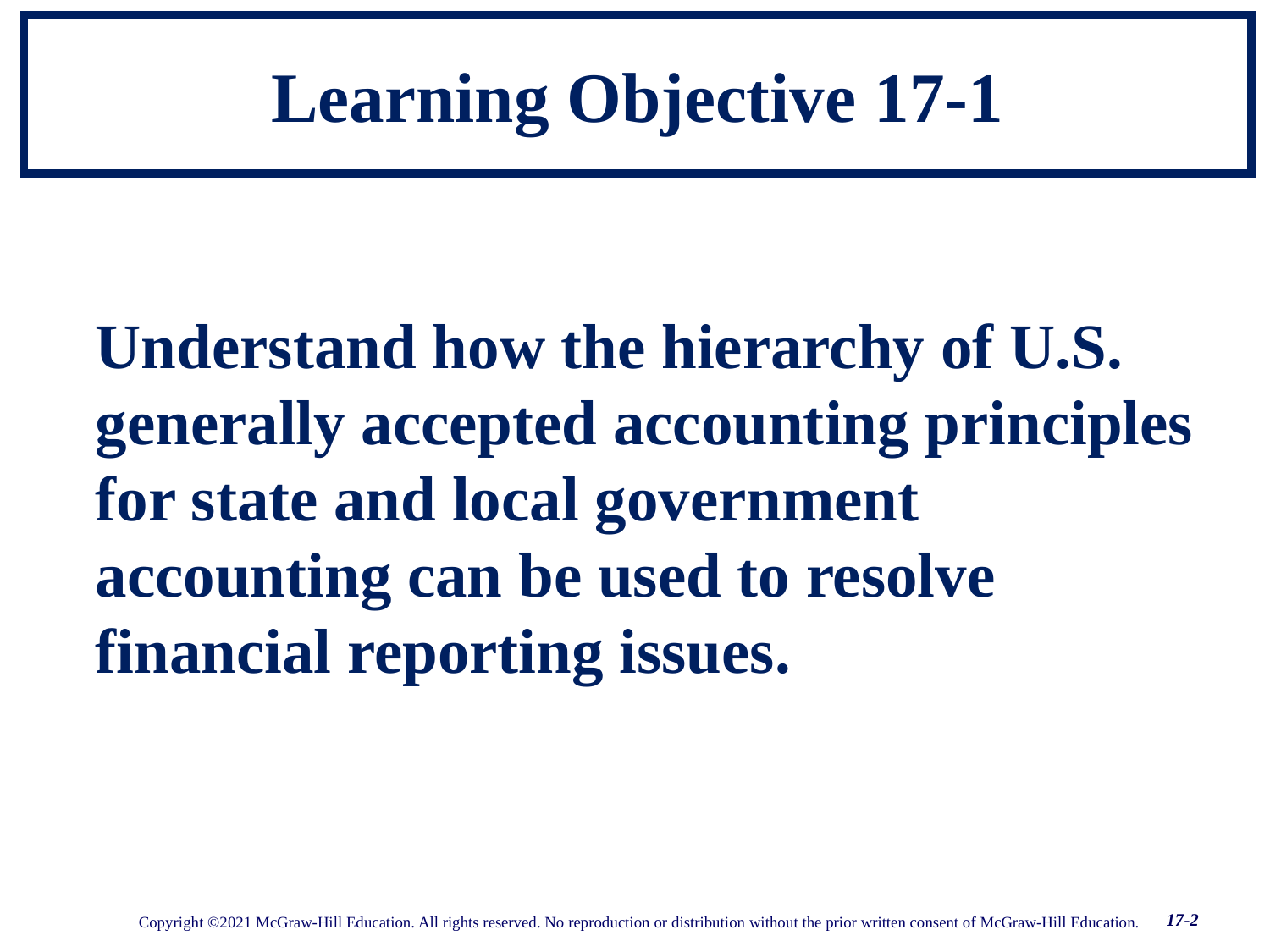

# Learning Objective 17-1

Understand how the hierarchy of U.S. generally accepted accounting principles for state and local government accounting can be used to resolve financial reporting issues.
17-2
Copyright ©2021 McGraw-Hill Education. All rights reserved. No reproduction or distribution without the prior written consent of McGraw-Hill Education.